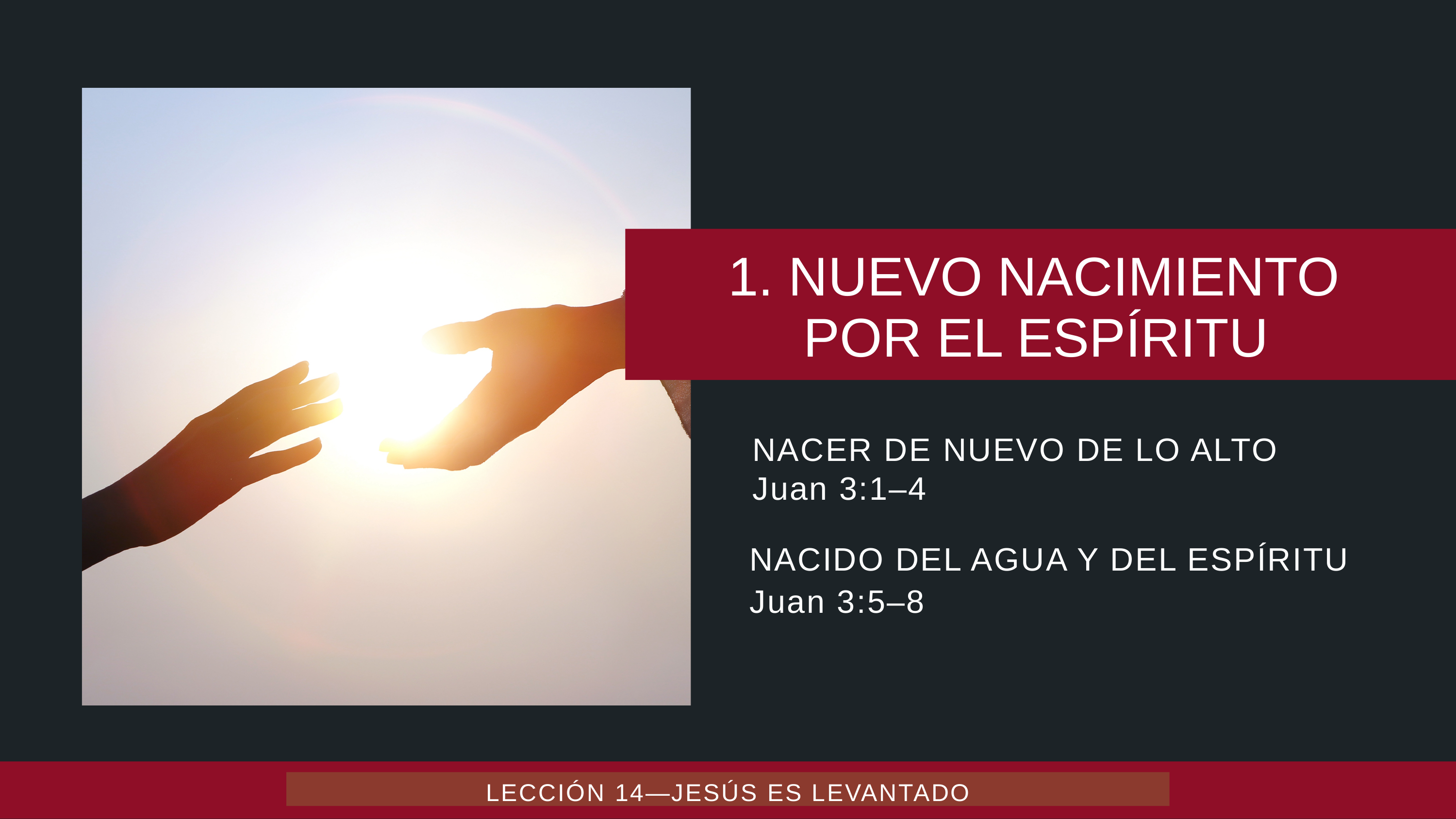

NACER DE NUEVO DE LO ALTO
Juan 3:1–4
NACIDO DEL AGUA Y DEL ESPÍRITU
Juan 3:5–8